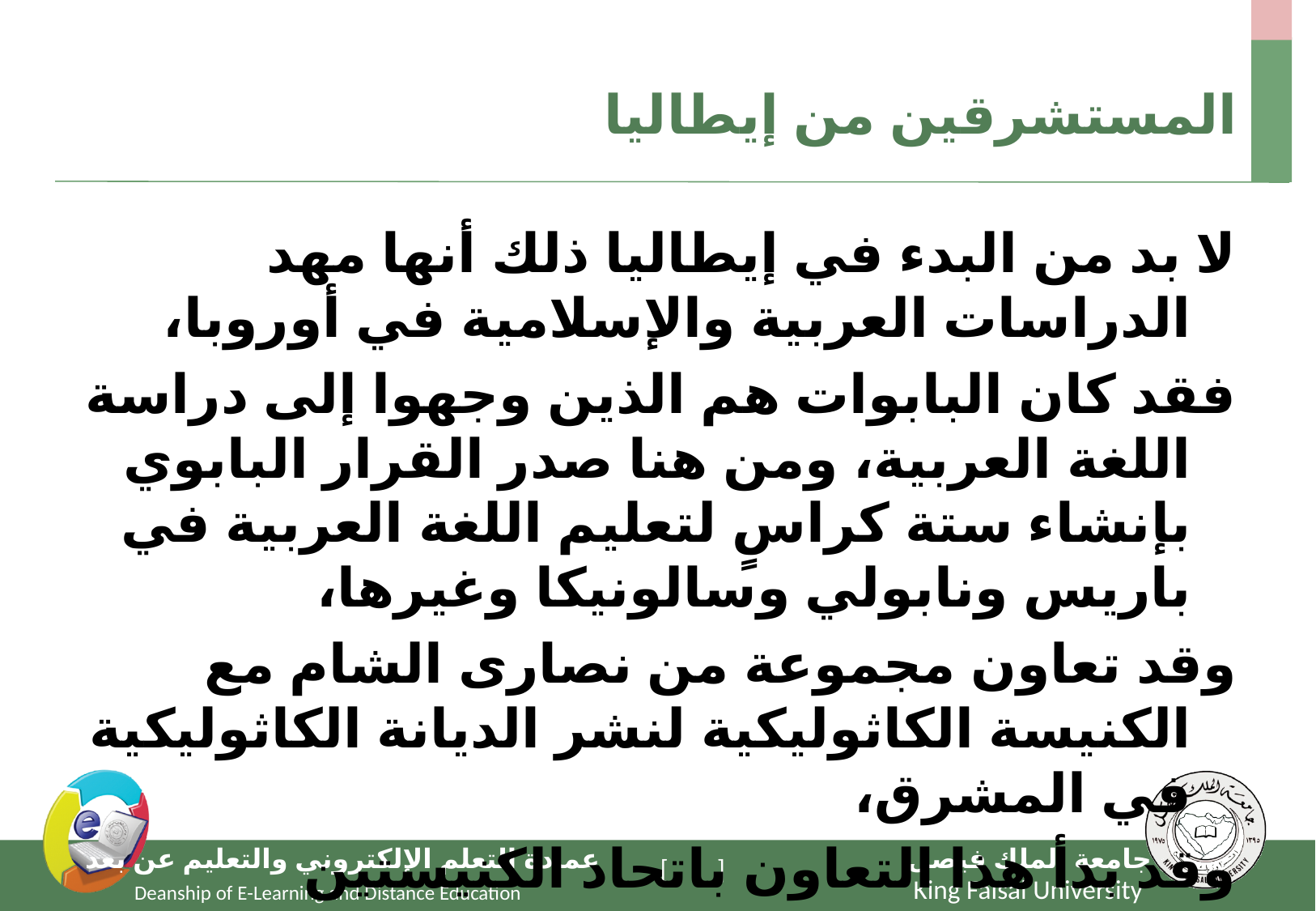

# المستشرقين من إيطاليا
لا بد من البدء في إيطاليا ذلك أنها مهد الدراسات العربية والإسلامية في أوروبا،
فقد كان البابوات هم الذين وجهوا إلى دراسة اللغة العربية، ومن هنا صدر القرار البابوي بإنشاء ستة كراسٍ لتعليم اللغة العربية في باريس ونابولي وسالونيكا وغيرها،
وقد تعاون مجموعة من نصارى الشام مع الكنيسة الكاثوليكية لنشر الديانة الكاثوليكية في المشرق،
وقد بدأ هذا التعاون باتحاد الكنيستين المارونية والكاثوليكية عام 1575م، وقام المارونيون بترجمة العديد من كتب اللاهوت إلى اللغة العربية.